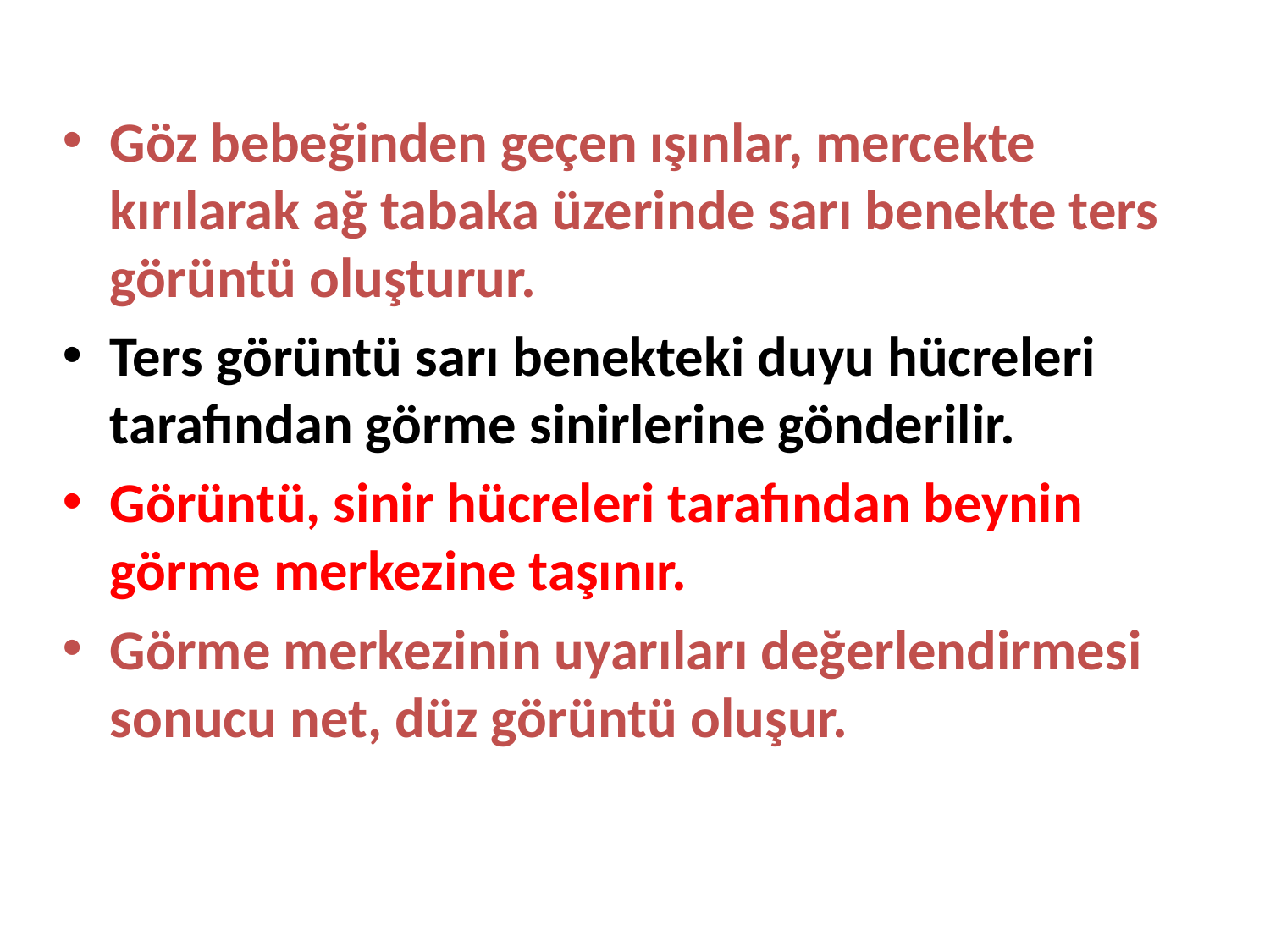

Göz bebeğinden geçen ışınlar, mercekte kırılarak ağ tabaka üzerinde sarı benekte ters görüntü oluşturur.
Ters görüntü sarı benekteki duyu hücreleri tarafından görme sinirlerine gönderilir.
Görüntü, sinir hücreleri tarafından beynin görme merkezine taşınır.
Görme merkezinin uyarıları değerlendirmesi sonucu net, düz görüntü oluşur.